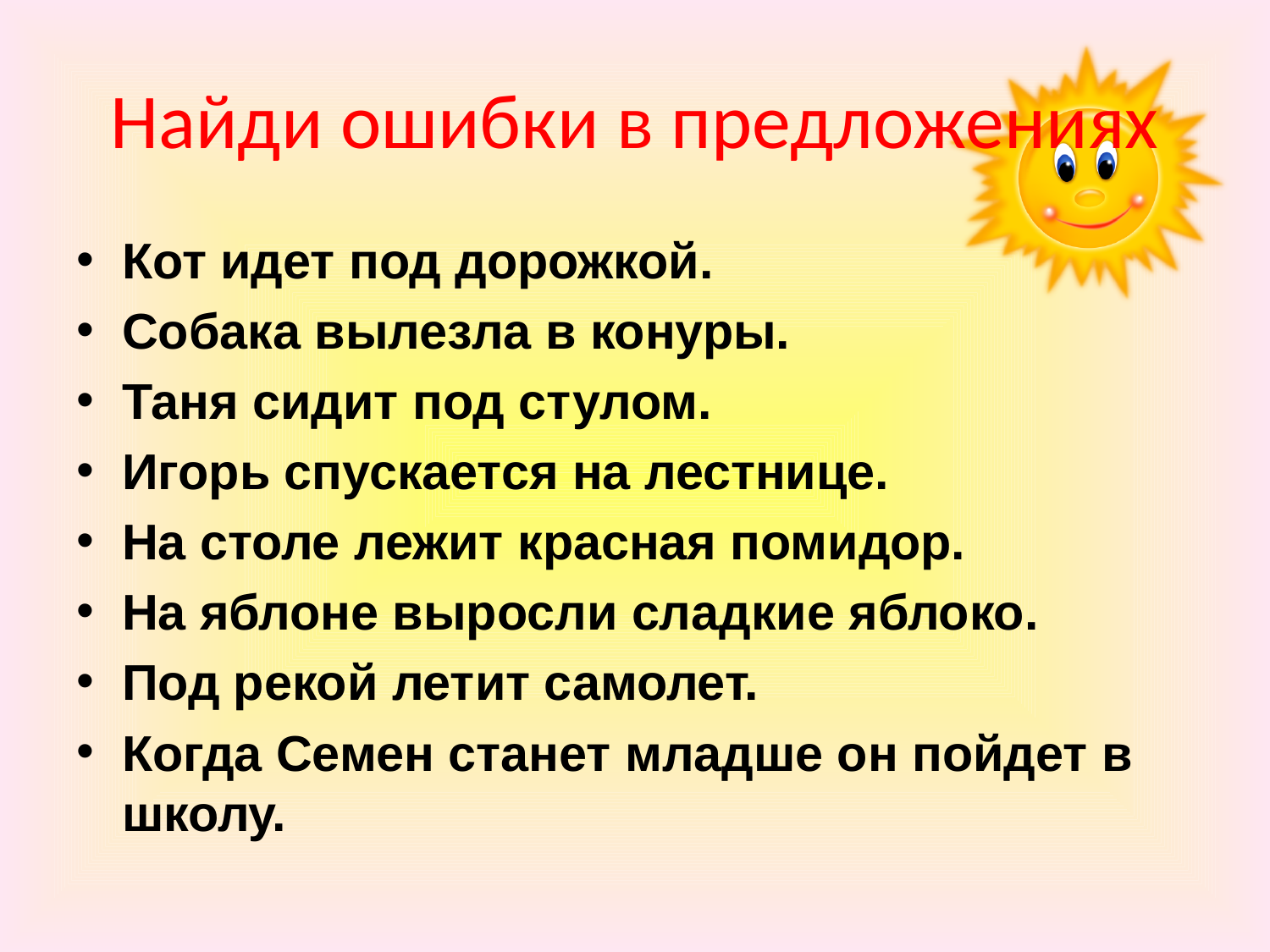

# Найди ошибки в предложениях
Кот идет под дорожкой.
Собака вылезла в конуры.
Таня сидит под стулом.
Игорь спускается на лестнице.
На столе лежит красная помидор.
На яблоне выросли сладкие яблоко.
Под рекой летит самолет.
Когда Семен станет младше он пойдет в школу.